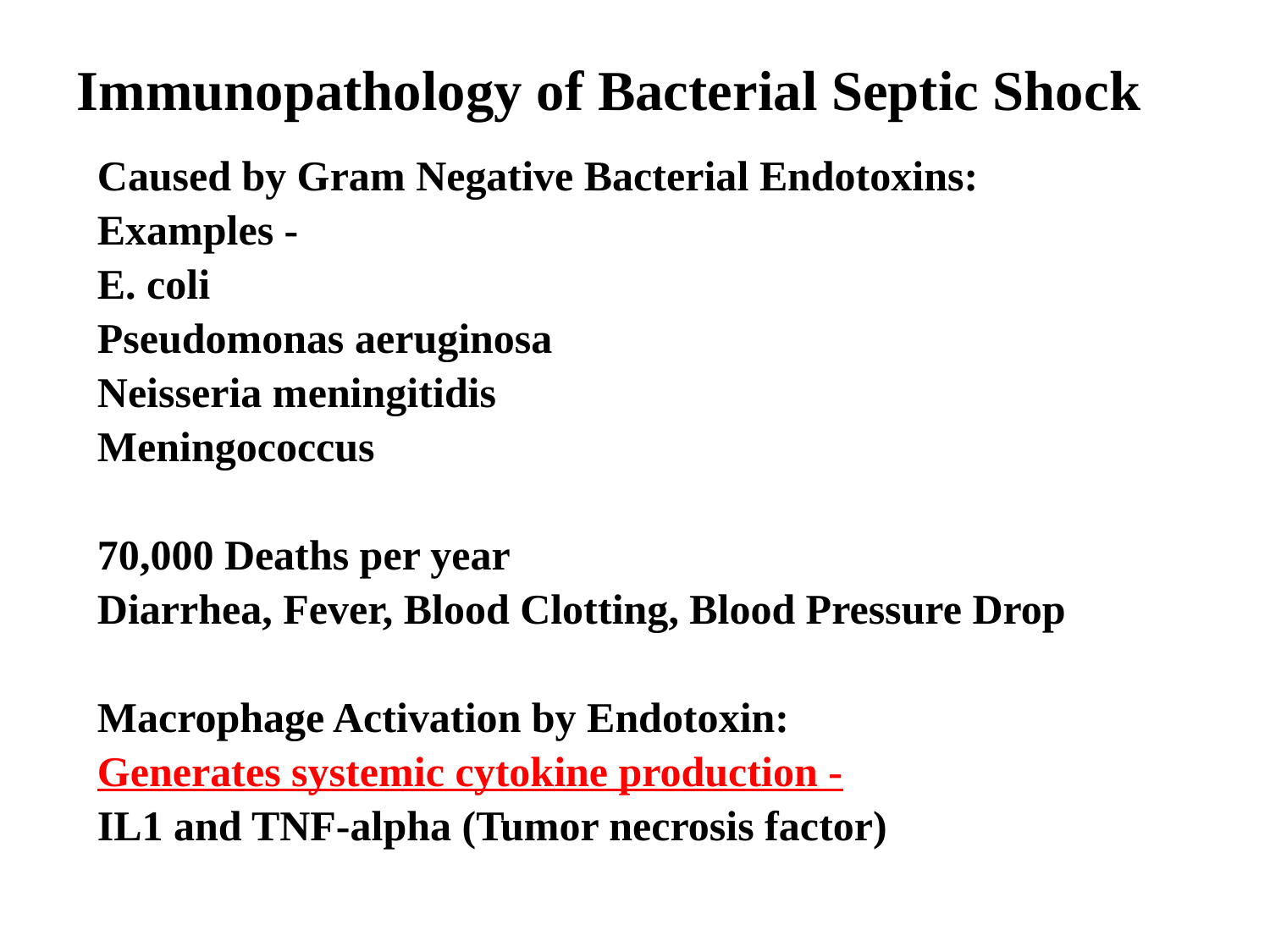

# Immunopathology of Bacterial Septic Shock
Caused by Gram Negative Bacterial Endotoxins:
Examples -
E. coli
Pseudomonas aeruginosa
Neisseria meningitidis
Meningococcus

70,000 Deaths per year
Diarrhea, Fever, Blood Clotting, Blood Pressure Drop

Macrophage Activation by Endotoxin:
Generates systemic cytokine production -
IL1 and TNF-alpha (Tumor necrosis factor)